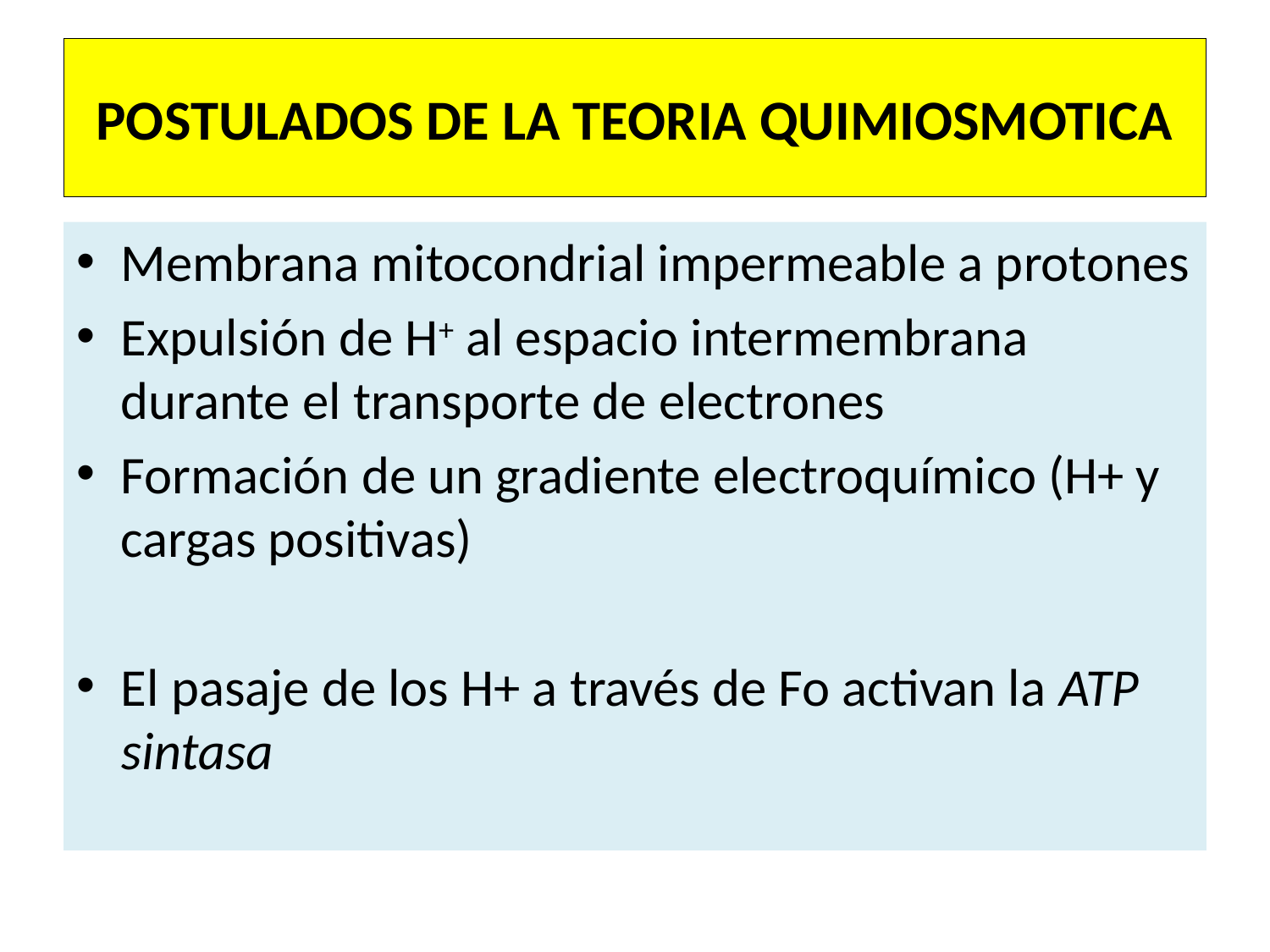

# POSTULADOS DE LA TEORIA QUIMIOSMOTICA
Membrana mitocondrial impermeable a protones
Expulsión de H+ al espacio intermembrana durante el transporte de electrones
Formación de un gradiente electroquímico (H+ y cargas positivas)

El pasaje de los H+ a través de Fo activan la ATP sintasa